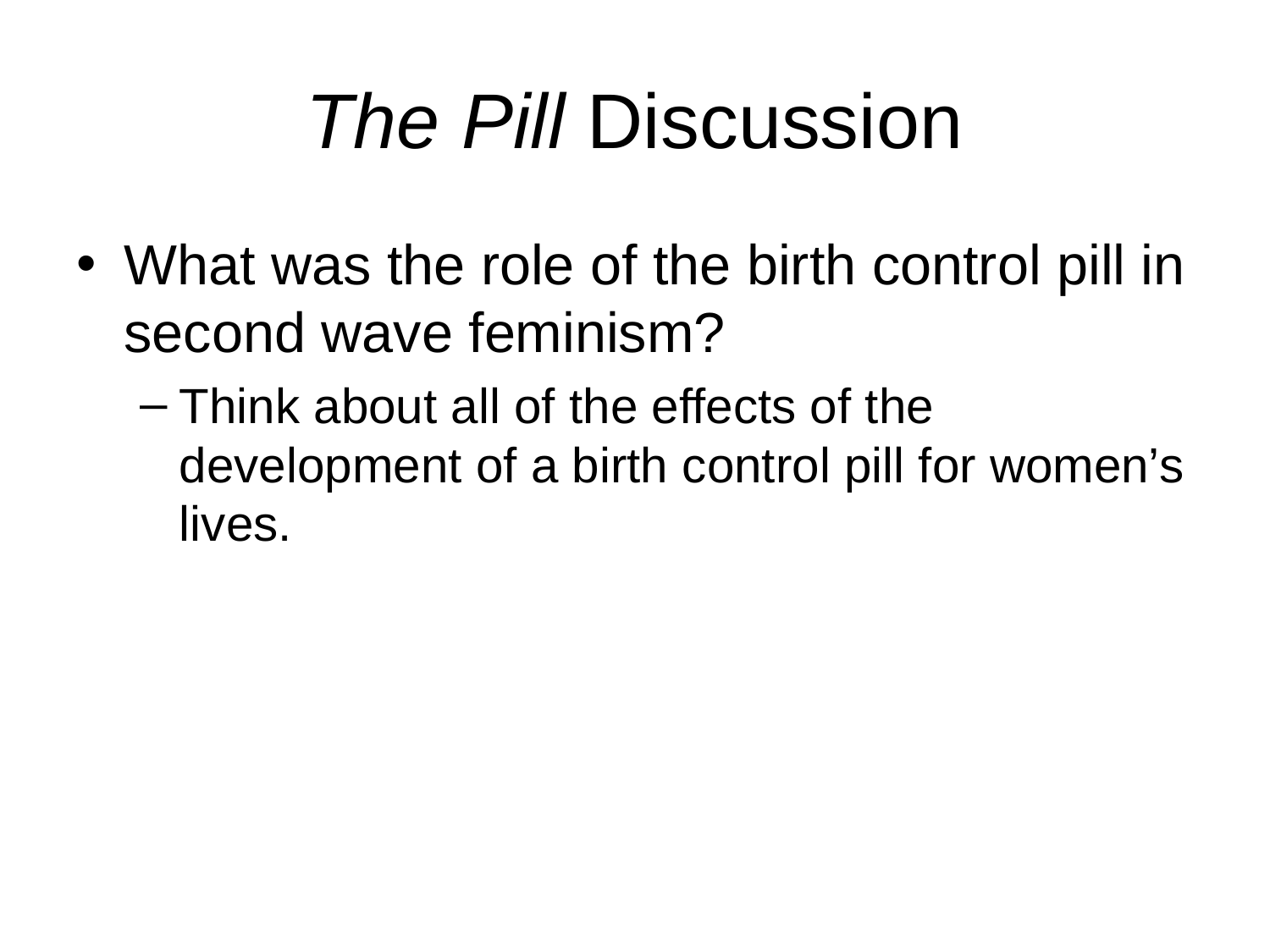

# The Pill Discussion
What was the role of the birth control pill in second wave feminism?
Think about all of the effects of the development of a birth control pill for women’s lives.